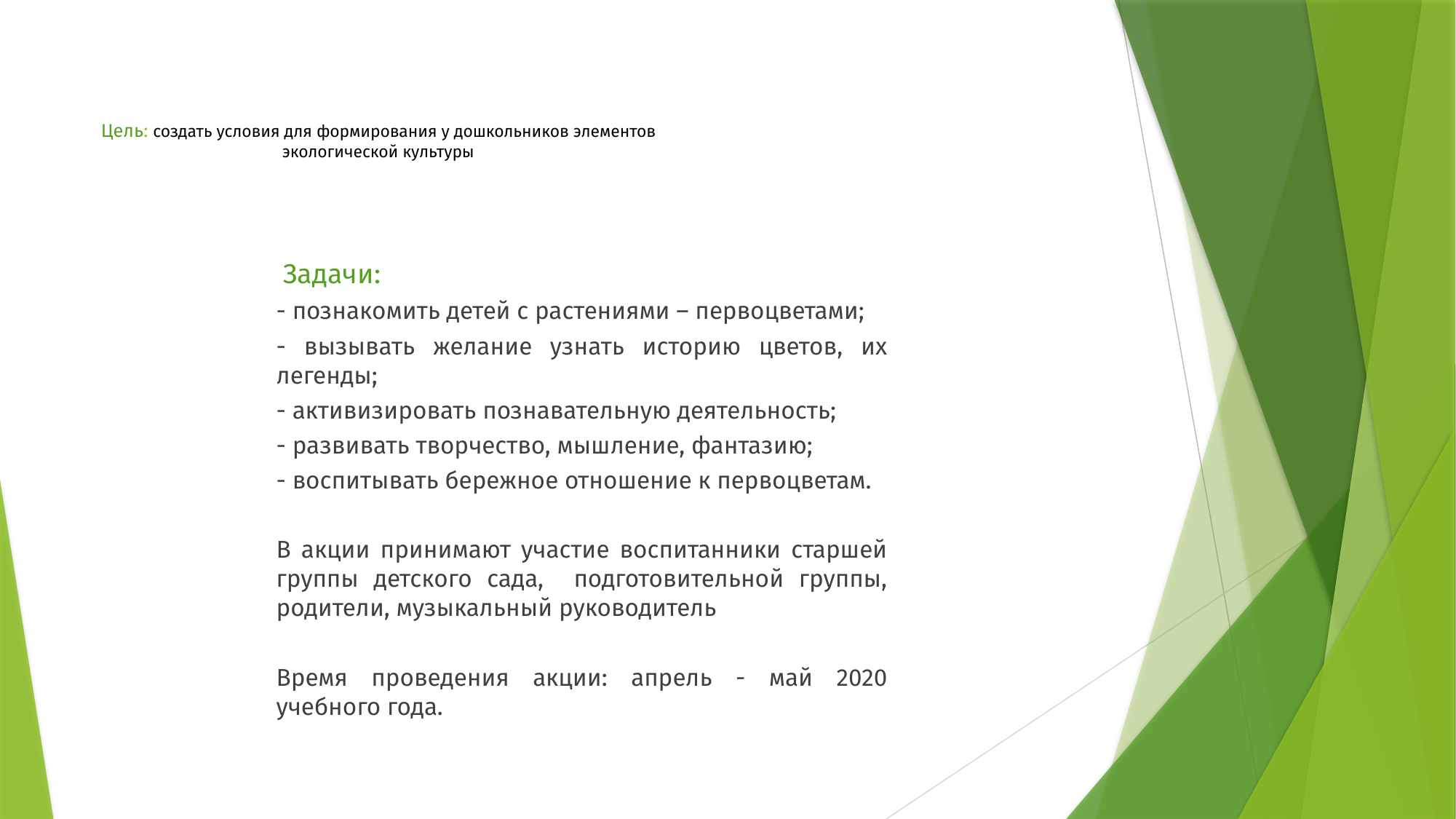

# Цель: создать условия для формирования у дошкольников элементов экологической культуры

 Задачи:
- познакомить детей с растениями – первоцветами;
- вызывать желание узнать историю цветов, их легенды;
- активизировать познавательную деятельность;
- развивать творчество, мышление, фантазию;
- воспитывать бережное отношение к первоцветам.

В акции принимают участие воспитанники старшей группы детского сада,  подготовительной группы, родители, музыкальный руководитель

Время проведения акции: апрель - май 2020 учебного года.